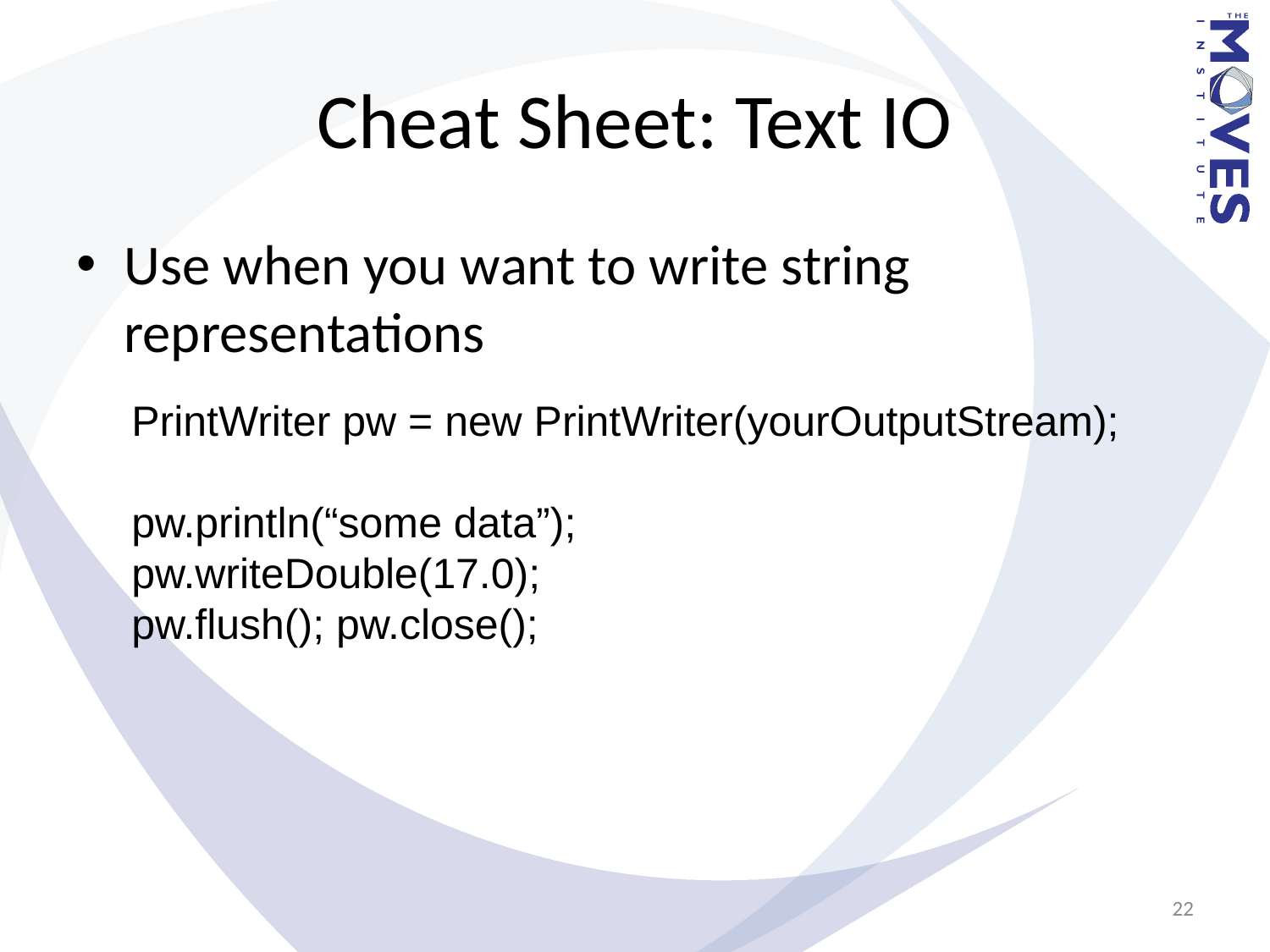

# Cheat Sheet: Text IO
Use when you want to write string representations
PrintWriter pw = new PrintWriter(yourOutputStream);

pw.println(“some data”);
pw.writeDouble(17.0);
pw.flush(); pw.close();
22